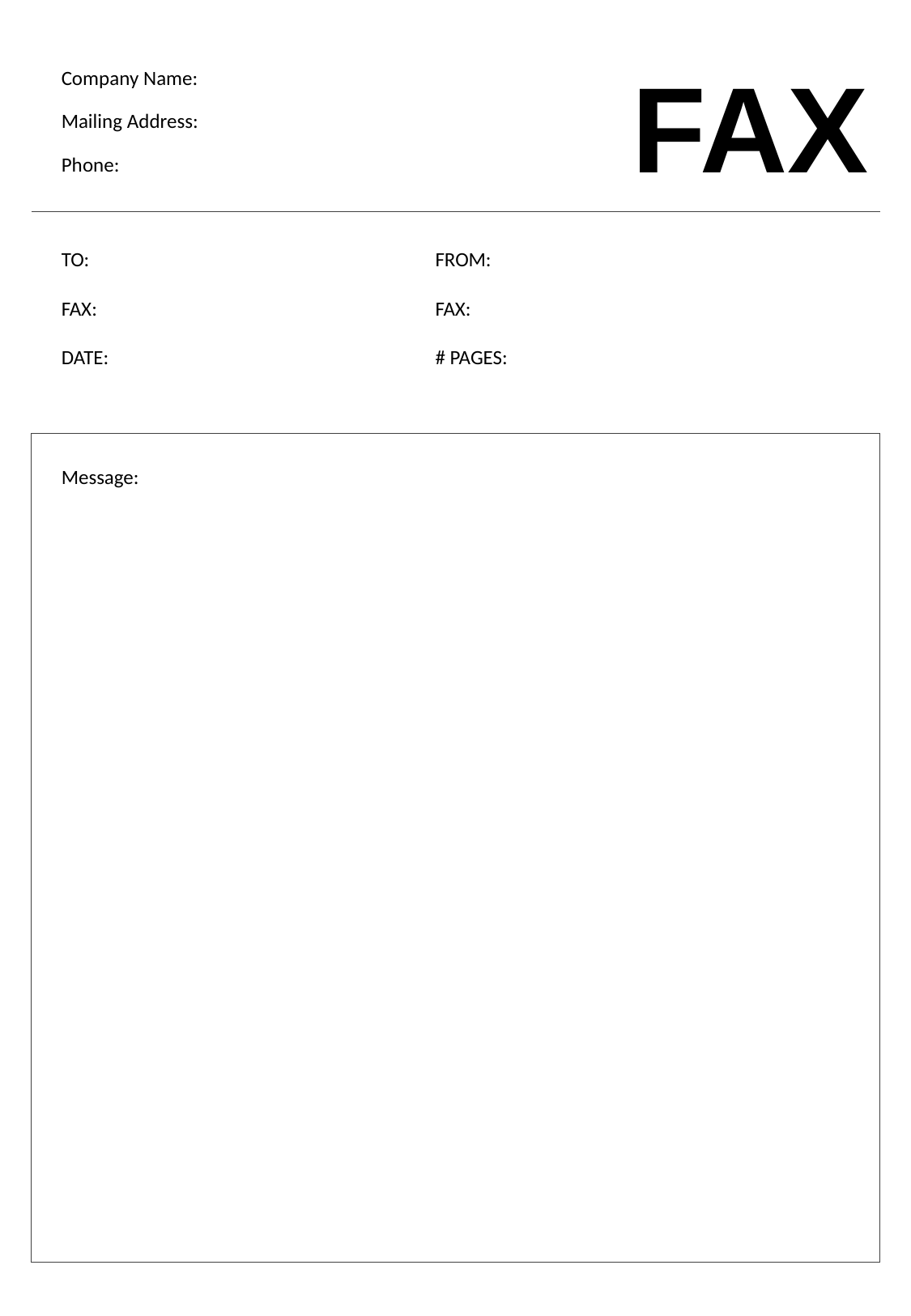

FAX
Company Name:
Mailing Address:
Phone:
TO:
FROM:
FAX:
FAX:
DATE:
# PAGES:

Message: